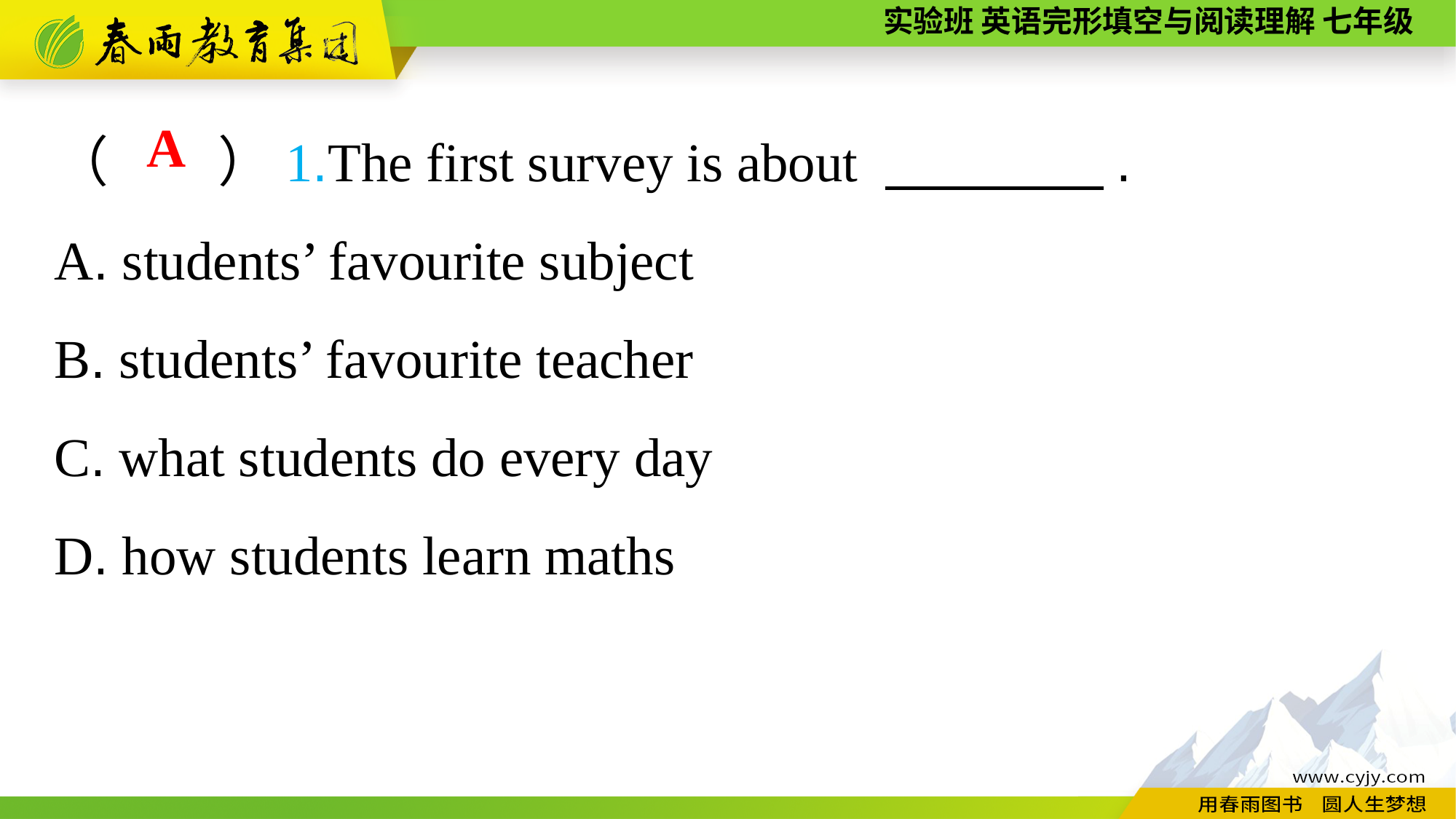

（　　）1.The first survey is about 　　　　.
A. students’ favourite subject
B. students’ favourite teacher
C. what students do every day
D. how students learn maths
A